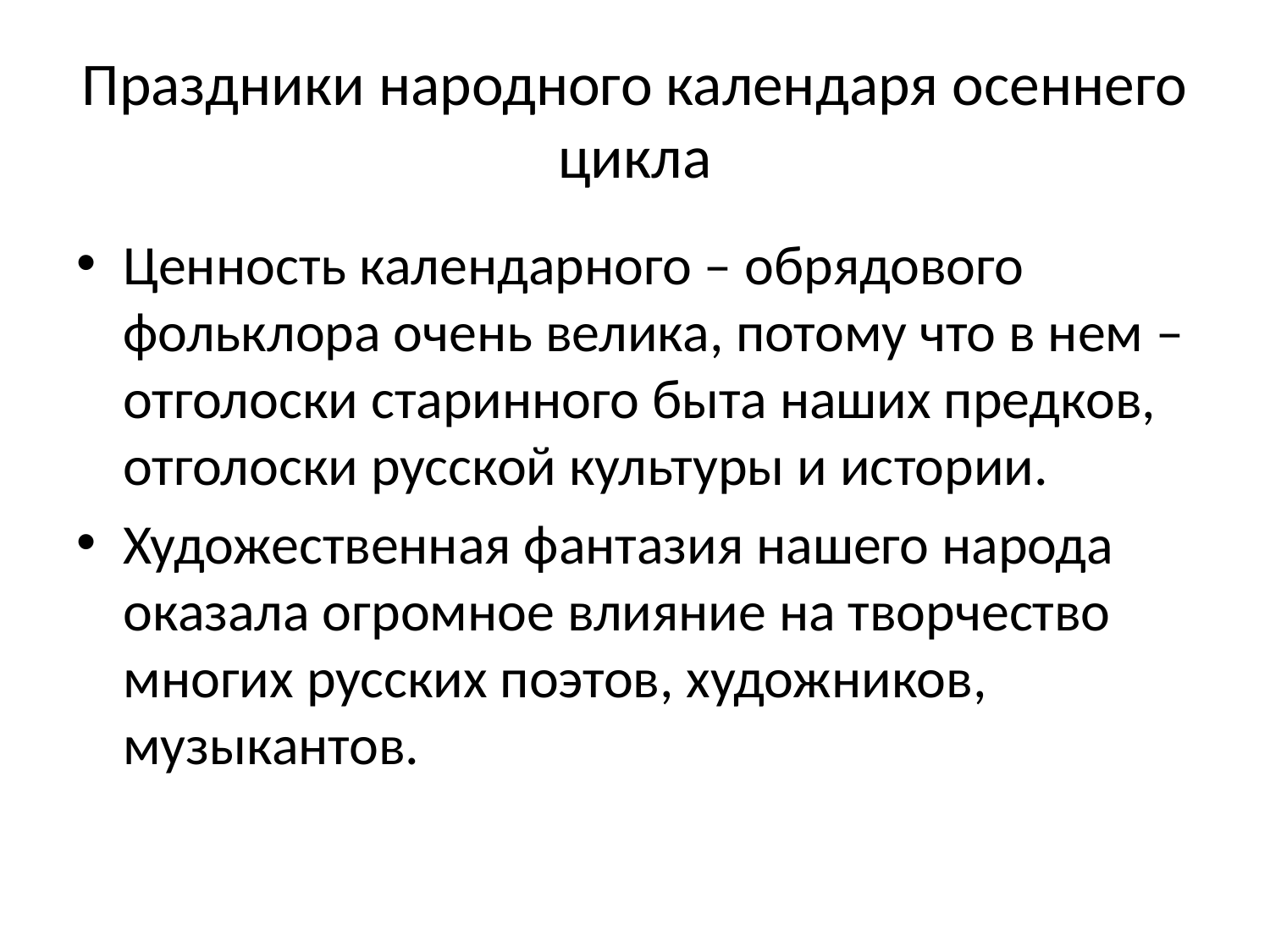

# Праздники народного календаря осеннего цикла
Ценность календарного – обрядового фольклора очень велика, потому что в нем – отголоски старинного быта наших предков, отголоски русской культуры и истории.
Художественная фантазия нашего народа оказала огромное влияние на творчество многих русских поэтов, художников, музыкантов.